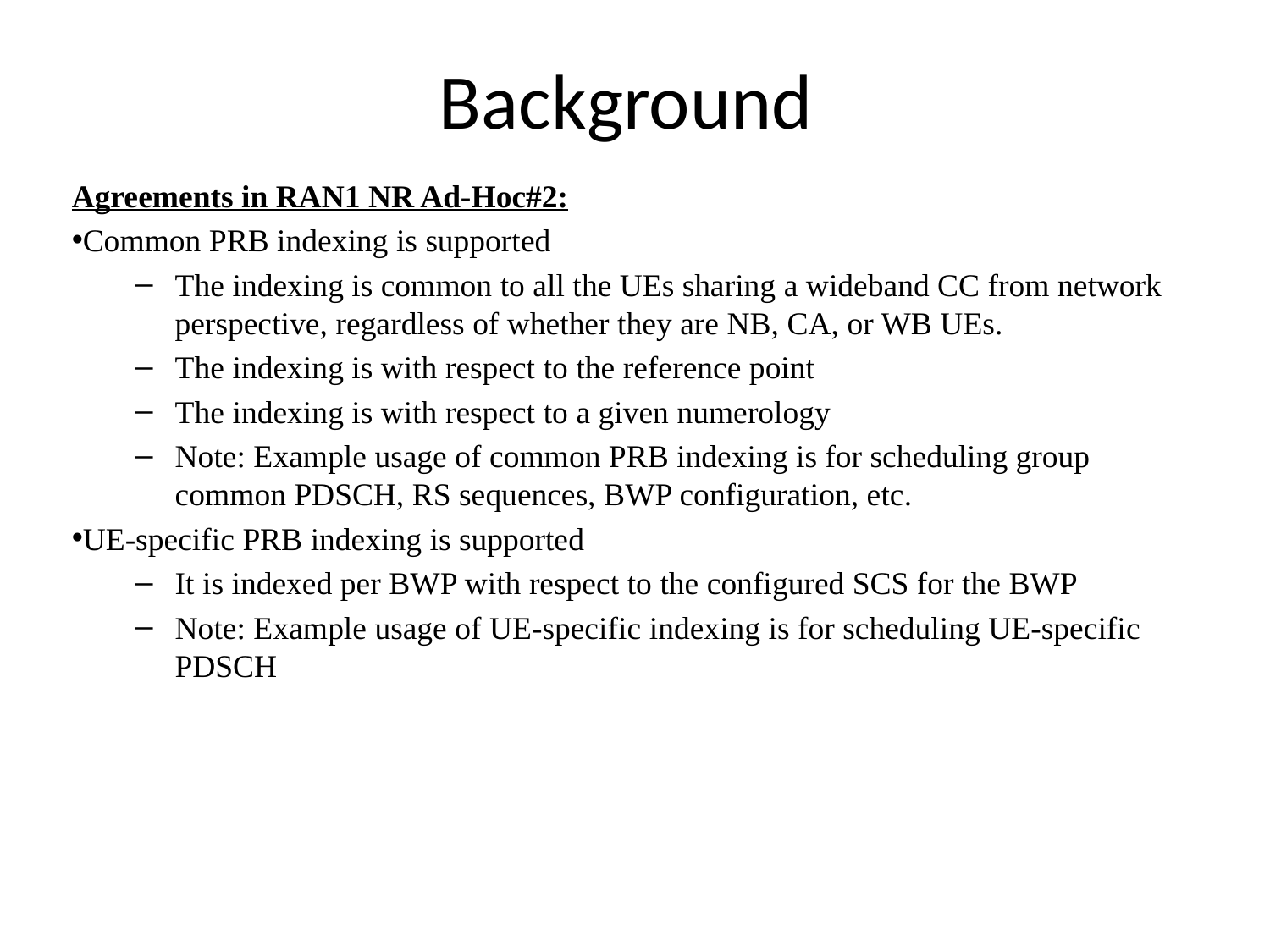

# Background
Agreements in RAN1 NR Ad-Hoc#2:
Common PRB indexing is supported
The indexing is common to all the UEs sharing a wideband CC from network perspective, regardless of whether they are NB, CA, or WB UEs.
The indexing is with respect to the reference point
The indexing is with respect to a given numerology
Note: Example usage of common PRB indexing is for scheduling group common PDSCH, RS sequences, BWP configuration, etc.
UE-specific PRB indexing is supported
It is indexed per BWP with respect to the configured SCS for the BWP
Note: Example usage of UE-specific indexing is for scheduling UE-specific PDSCH